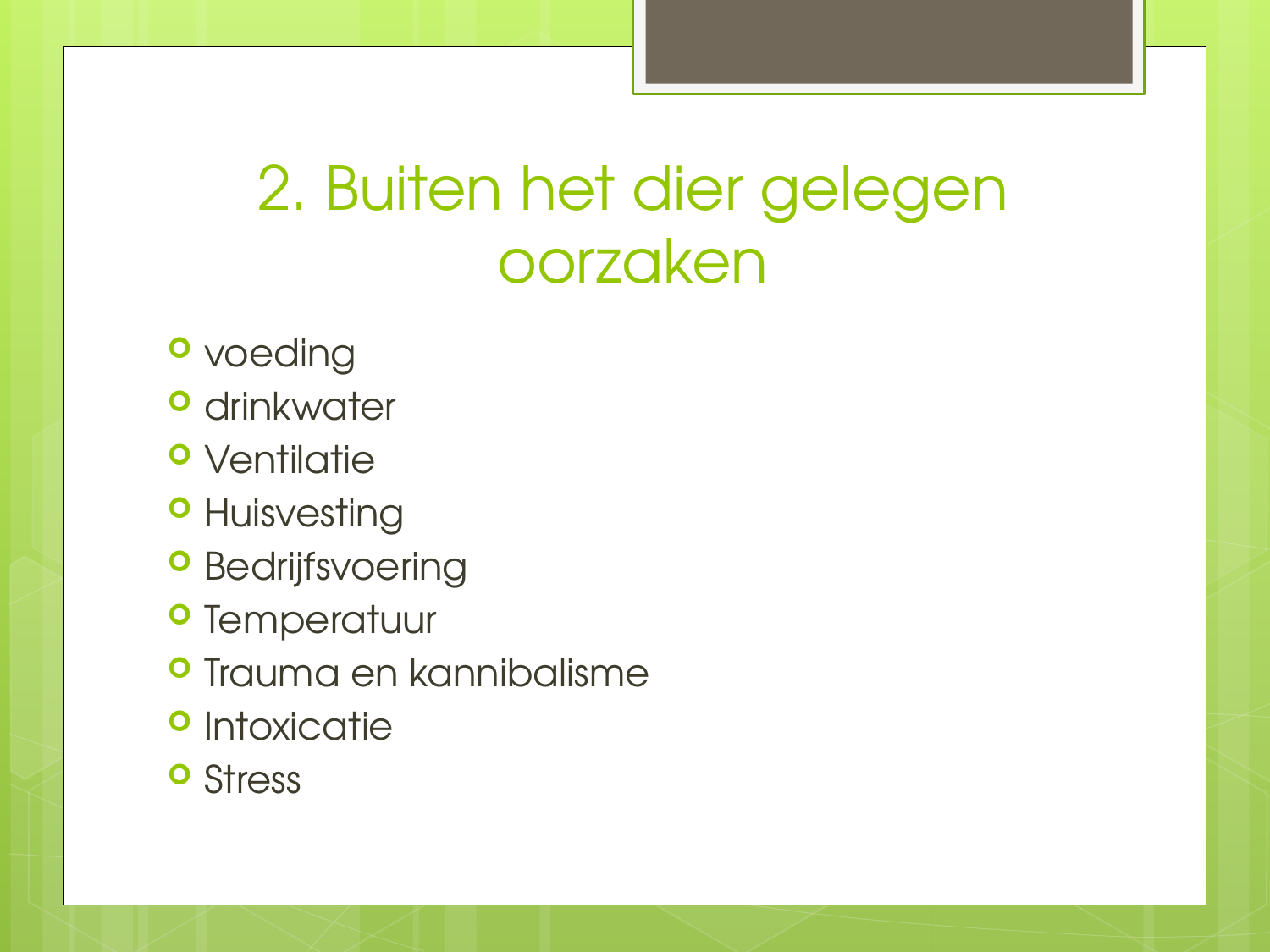

# 2. Buiten het dier gelegen oorzaken
voeding
drinkwater
Ventilatie
Huisvesting
Bedrijfsvoering
Temperatuur
Trauma en kannibalisme
Intoxicatie
Stress